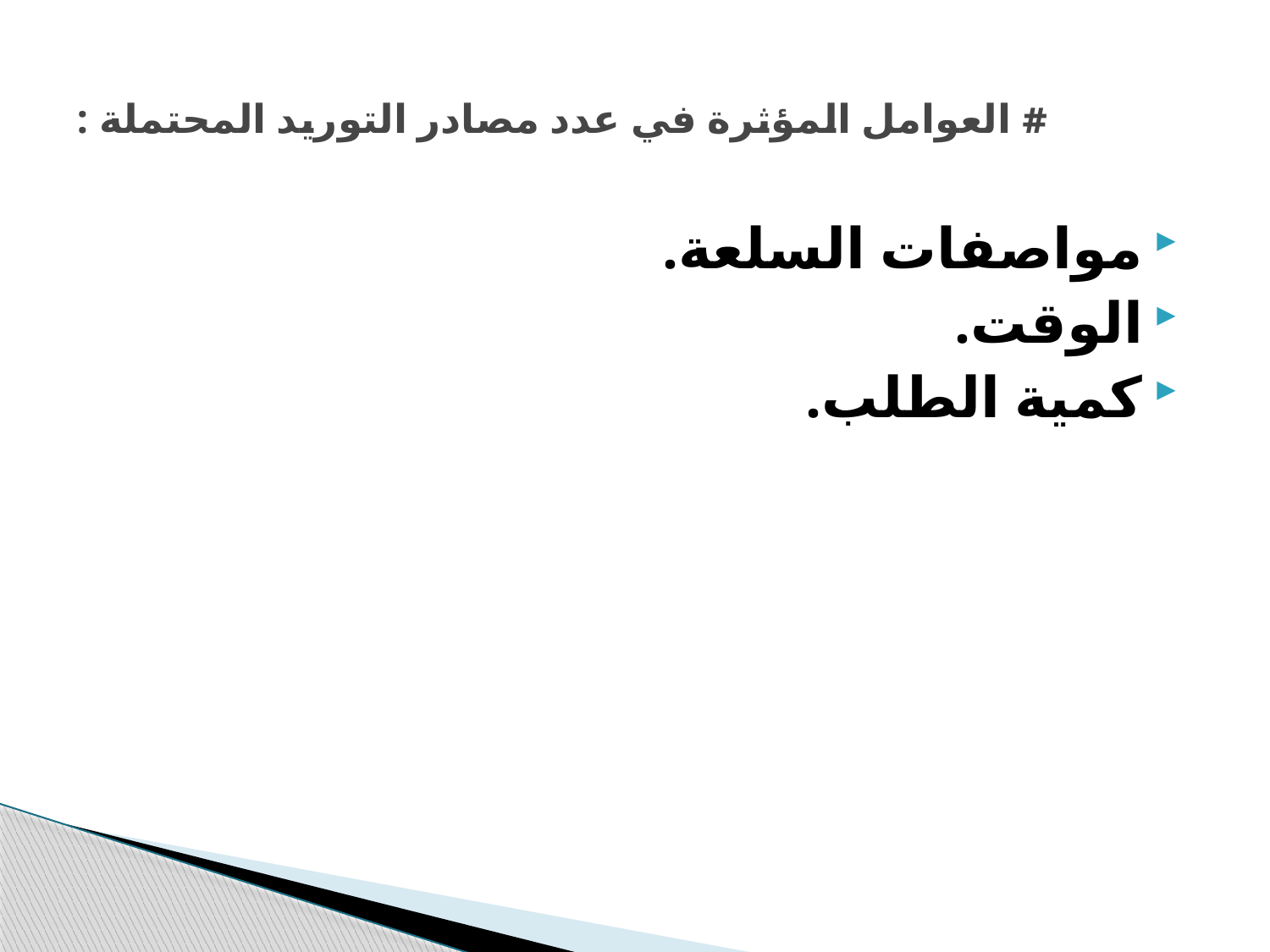

# # العوامل المؤثرة في عدد مصادر التوريد المحتملة :
مواصفات السلعة.
الوقت.
كمية الطلب.